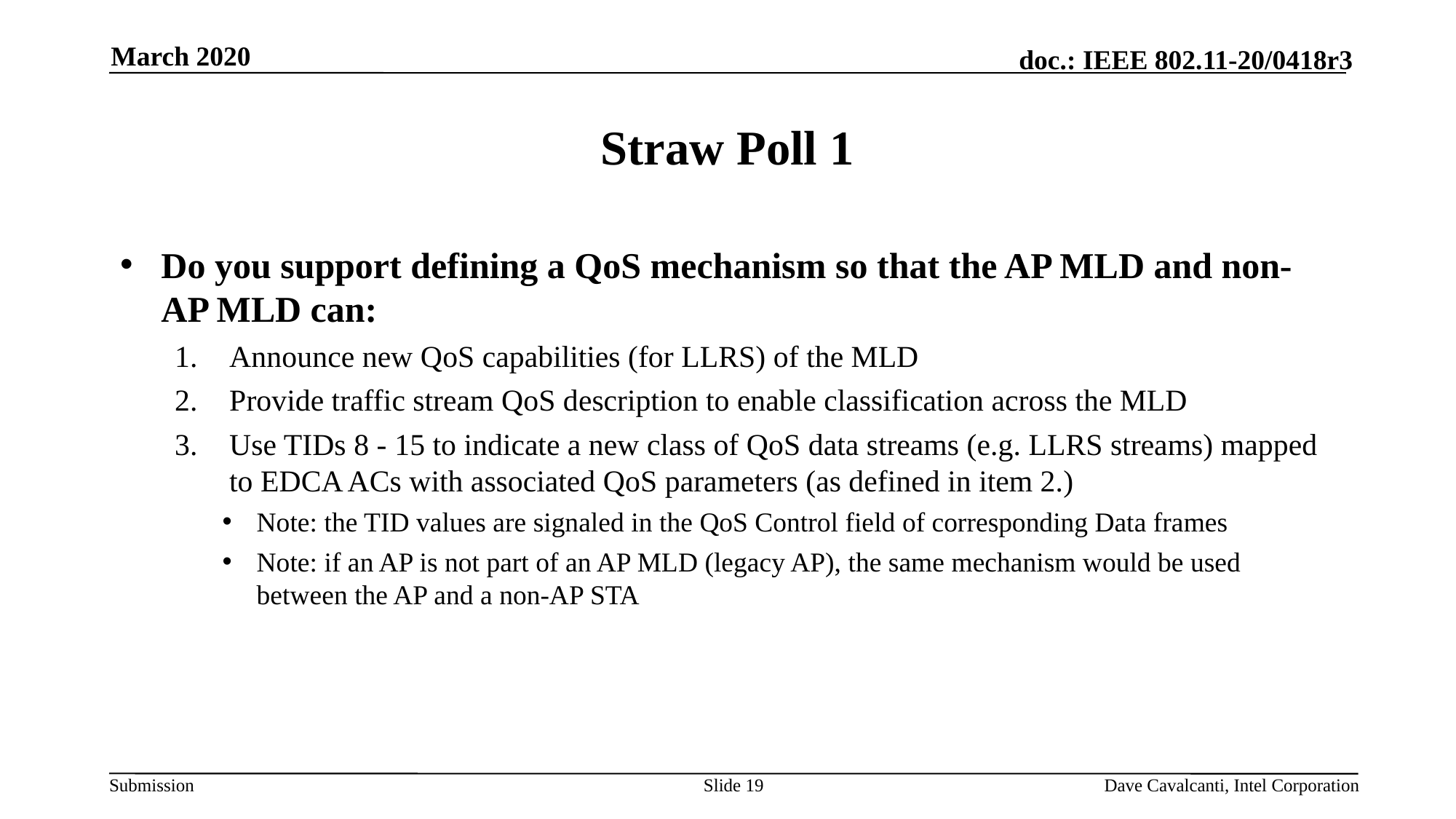

March 2020
# Straw Poll 1
Do you support defining a QoS mechanism so that the AP MLD and non-AP MLD can:
Announce new QoS capabilities (for LLRS) of the MLD
Provide traffic stream QoS description to enable classification across the MLD
Use TIDs 8 - 15 to indicate a new class of QoS data streams (e.g. LLRS streams) mapped to EDCA ACs with associated QoS parameters (as defined in item 2.)
Note: the TID values are signaled in the QoS Control field of corresponding Data frames
Note: if an AP is not part of an AP MLD (legacy AP), the same mechanism would be used between the AP and a non-AP STA

Slide 19
Dave Cavalcanti, Intel Corporation